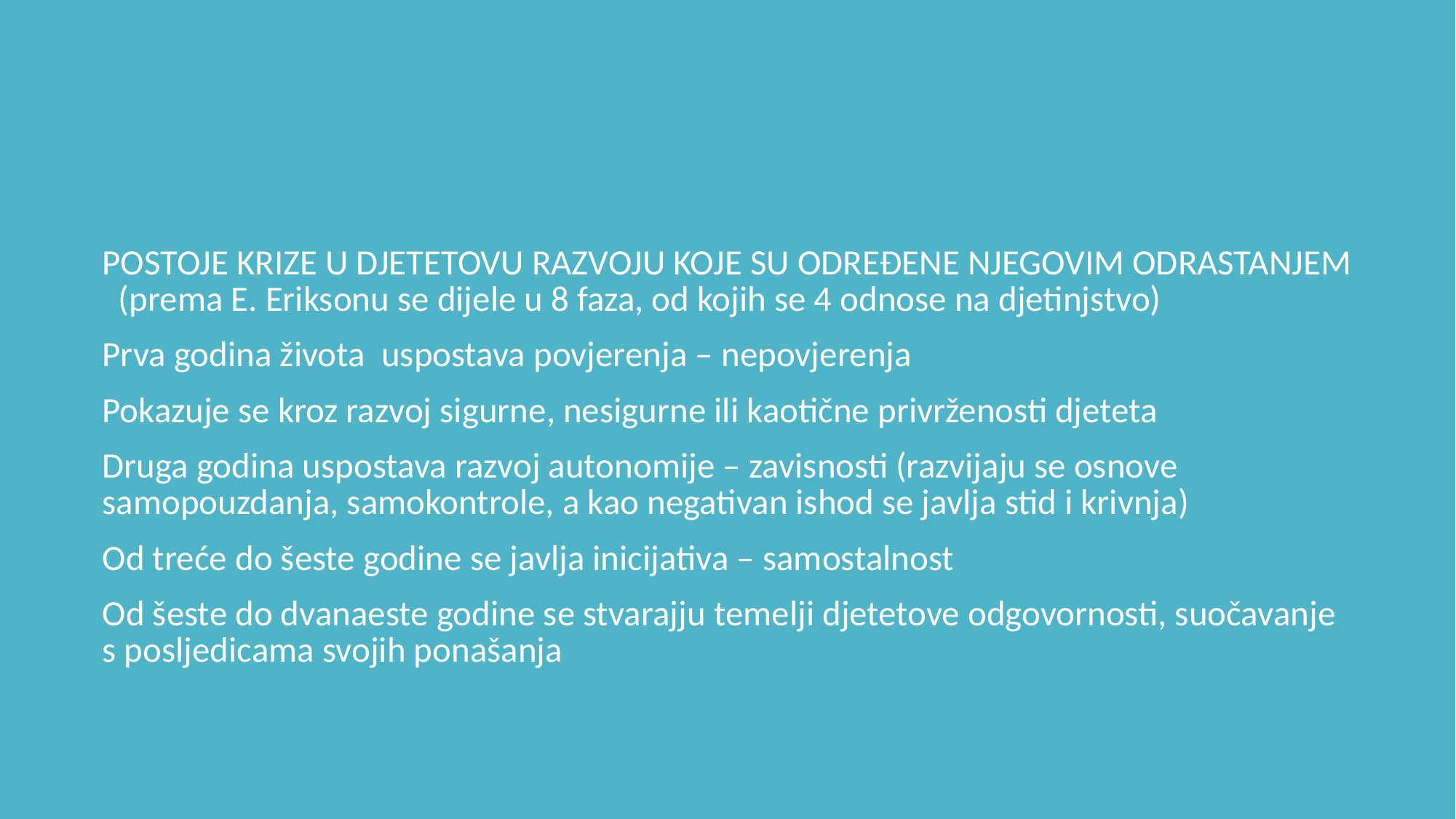

# P
POSTOJE KRIZE U DJETETOVU RAZVOJU KOJE SU ODREĐENE NJEGOVIM ODRASTANJEM   (prema E. Eriksonu se dijele u 8 faza, od kojih se 4 odnose na djetinjstvo)
Prva godina života  uspostava povjerenja – nepovjerenja
Pokazuje se kroz razvoj sigurne, nesigurne ili kaotične privrženosti djeteta
Druga godina uspostava razvoj autonomije – zavisnosti (razvijaju se osnove samopouzdanja, samokontrole, a kao negativan ishod se javlja stid i krivnja)
Od treće do šeste godine se javlja inicijativa – samostalnost
Od šeste do dvanaeste godine se stvarajju temelji djetetove odgovornosti, suočavanje s posljedicama svojih ponašanja